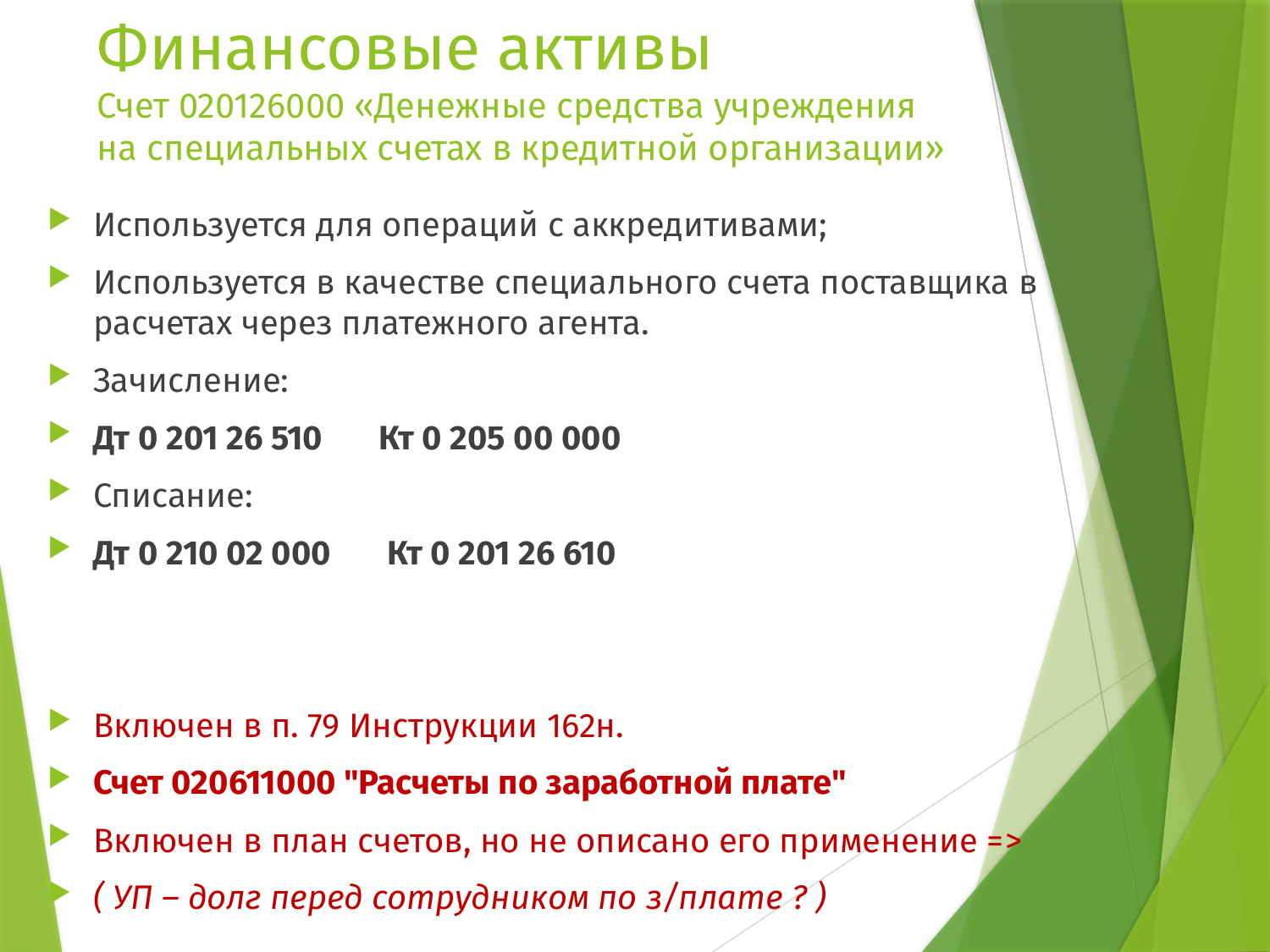

# Финансовые активы Счет 020126000 «Денежные средства учреждения на специальных счетах в кредитной организации»
Используется для операций с аккредитивами;
Используется в качестве специального счета поставщика в расчетах через платежного агента.
Зачисление:
Дт 0 201 26 510       Кт 0 205 00 000
Списание:
Дт 0 210 02 000       Кт 0 201 26 610

Включен в п. 79 Инструкции 162н.
Счет 020611000 "Расчеты по заработной плате"
Включен в план счетов, но не описано его применение =>
( УП – долг перед сотрудником по з/плате ? )